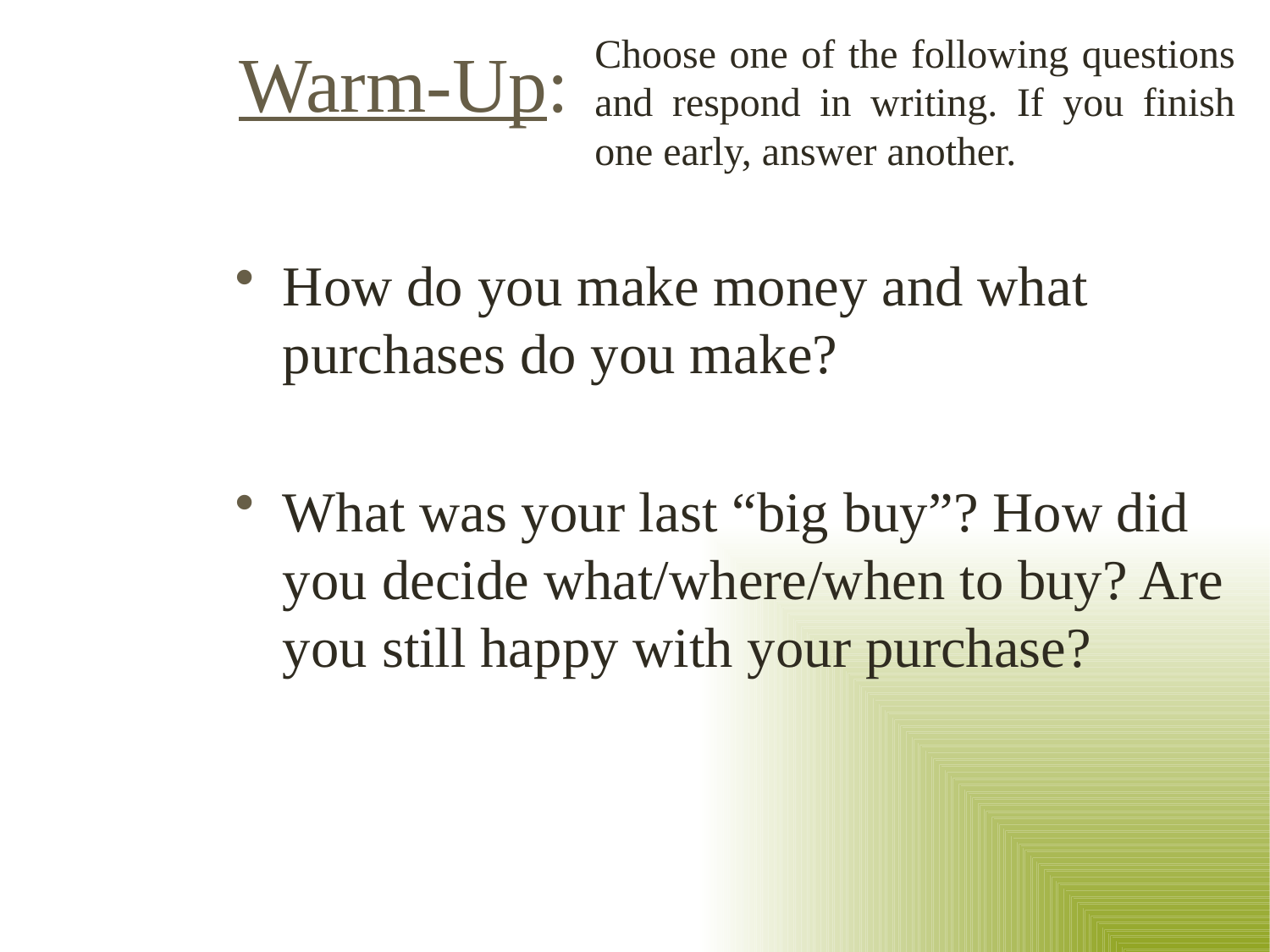

# Warm-Up:
Choose one of the following questions and respond in writing. If you finish one early, answer another.
How do you make money and what purchases do you make?

What was your last “big buy”? How did you decide what/where/when to buy? Are you still happy with your purchase?